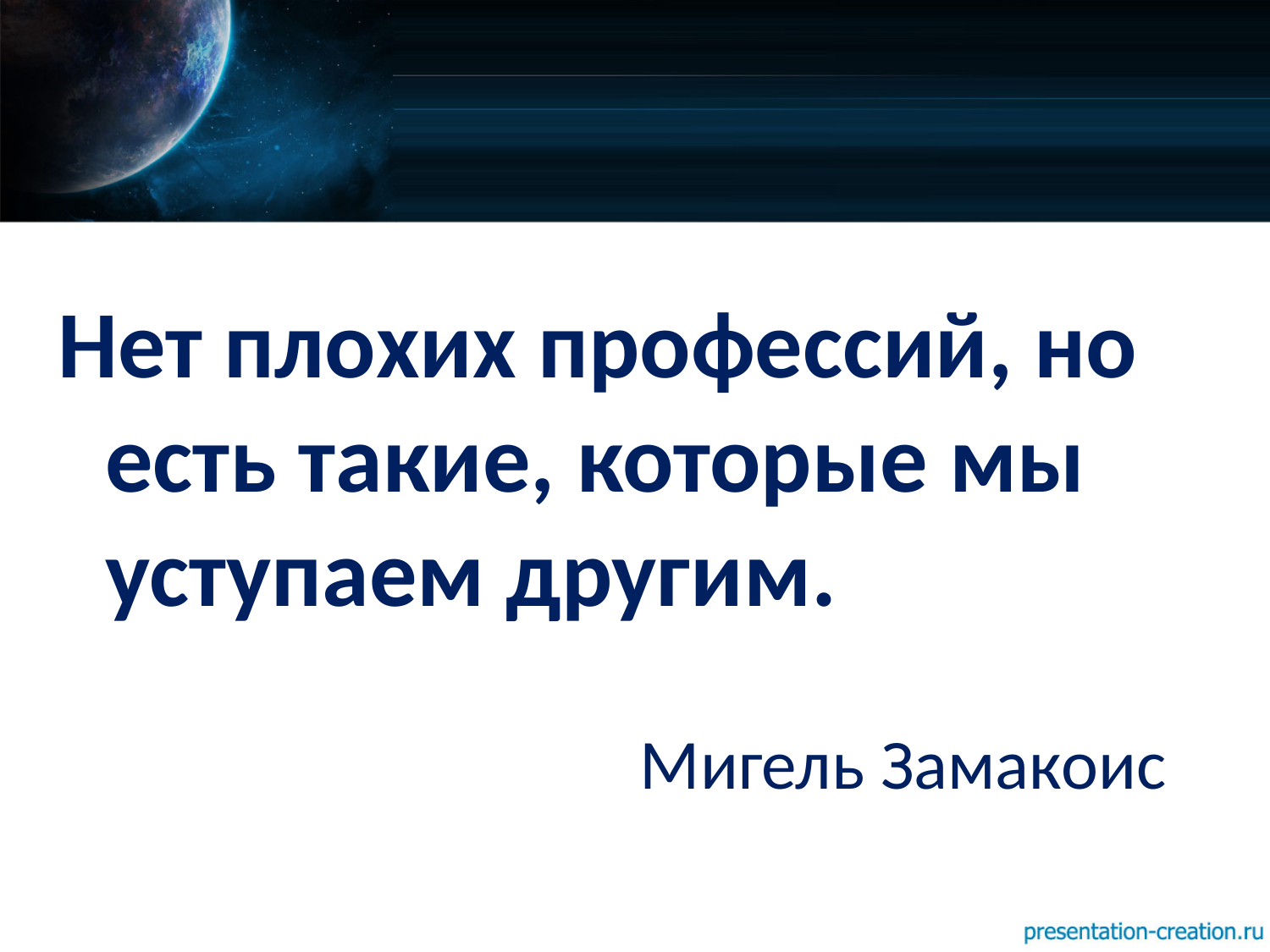

#
Нет плохих профессий, но есть такие, которые мы уступаем другим.

Мигель Замакоис